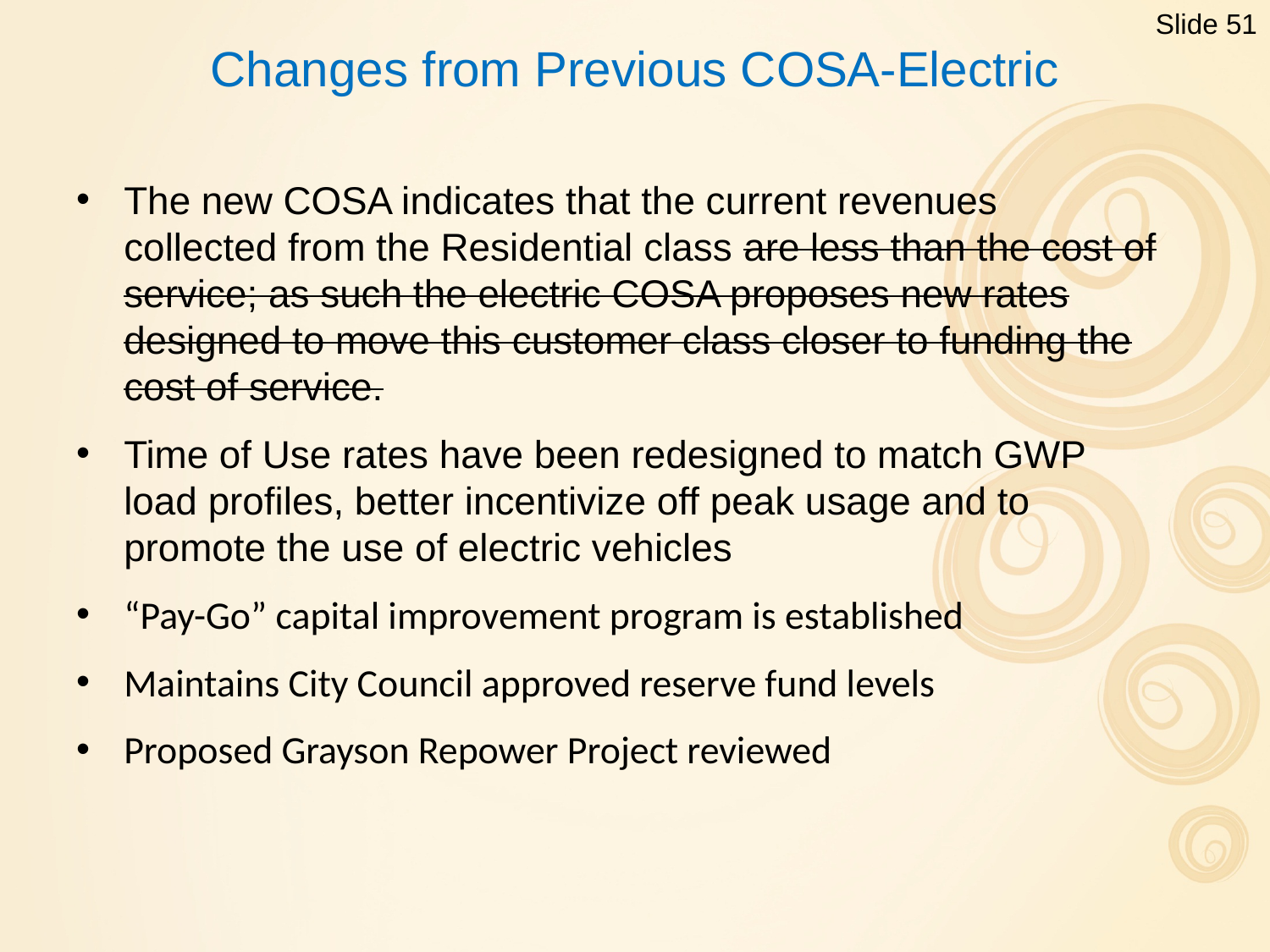

Slide 51
# Changes from Previous COSA-Electric
The new COSA indicates that the current revenues collected from the Residential class are less than the cost of service; as such the electric COSA proposes new rates designed to move this customer class closer to funding the cost of service.
Time of Use rates have been redesigned to match GWP load profiles, better incentivize off peak usage and to promote the use of electric vehicles
“Pay-Go” capital improvement program is established
Maintains City Council approved reserve fund levels
Proposed Grayson Repower Project reviewed